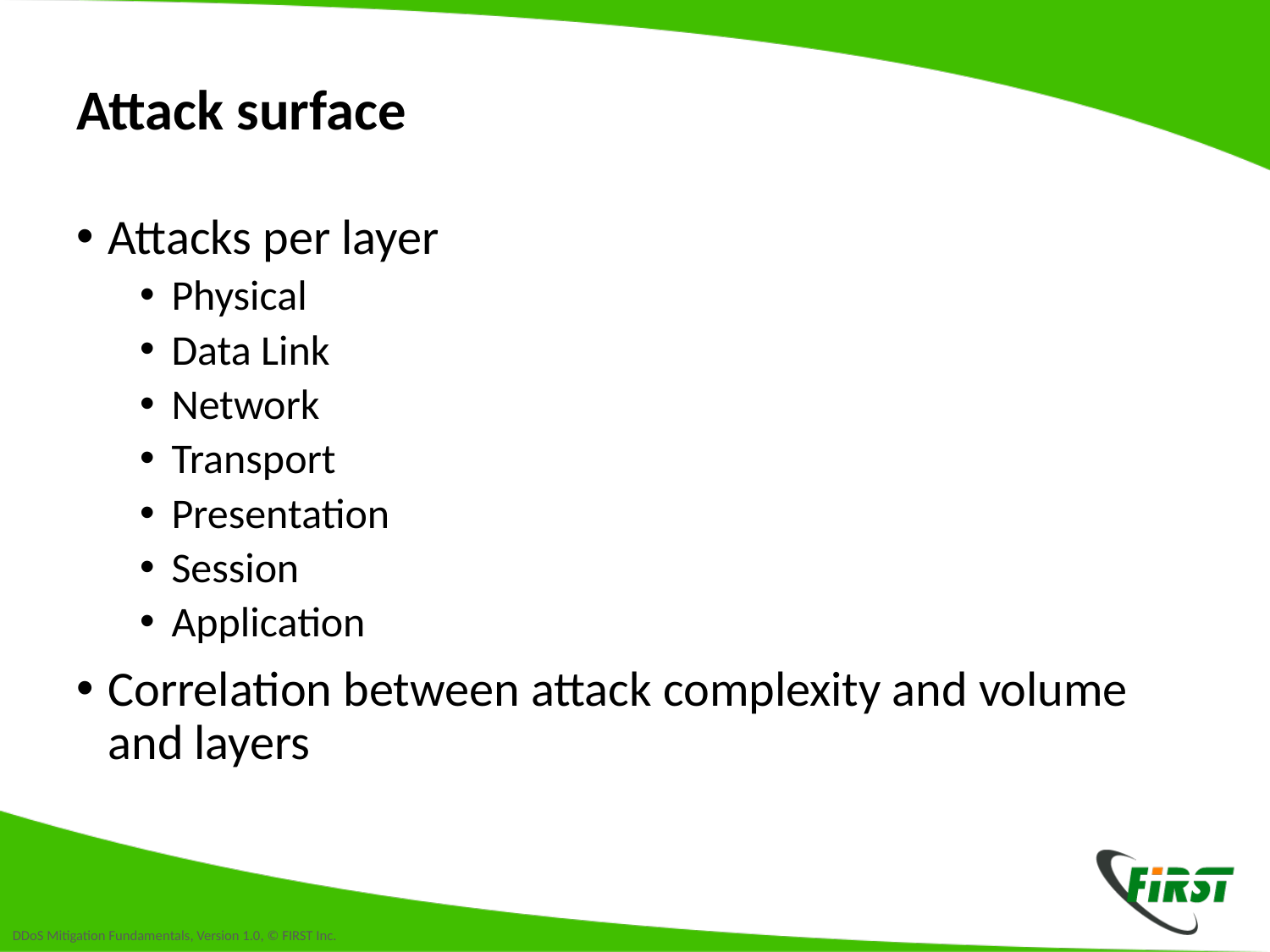

# Attack surface
Attacks per layer
Physical
Data Link
Network
Transport
Presentation
Session
Application
Correlation between attack complexity and volume and layers